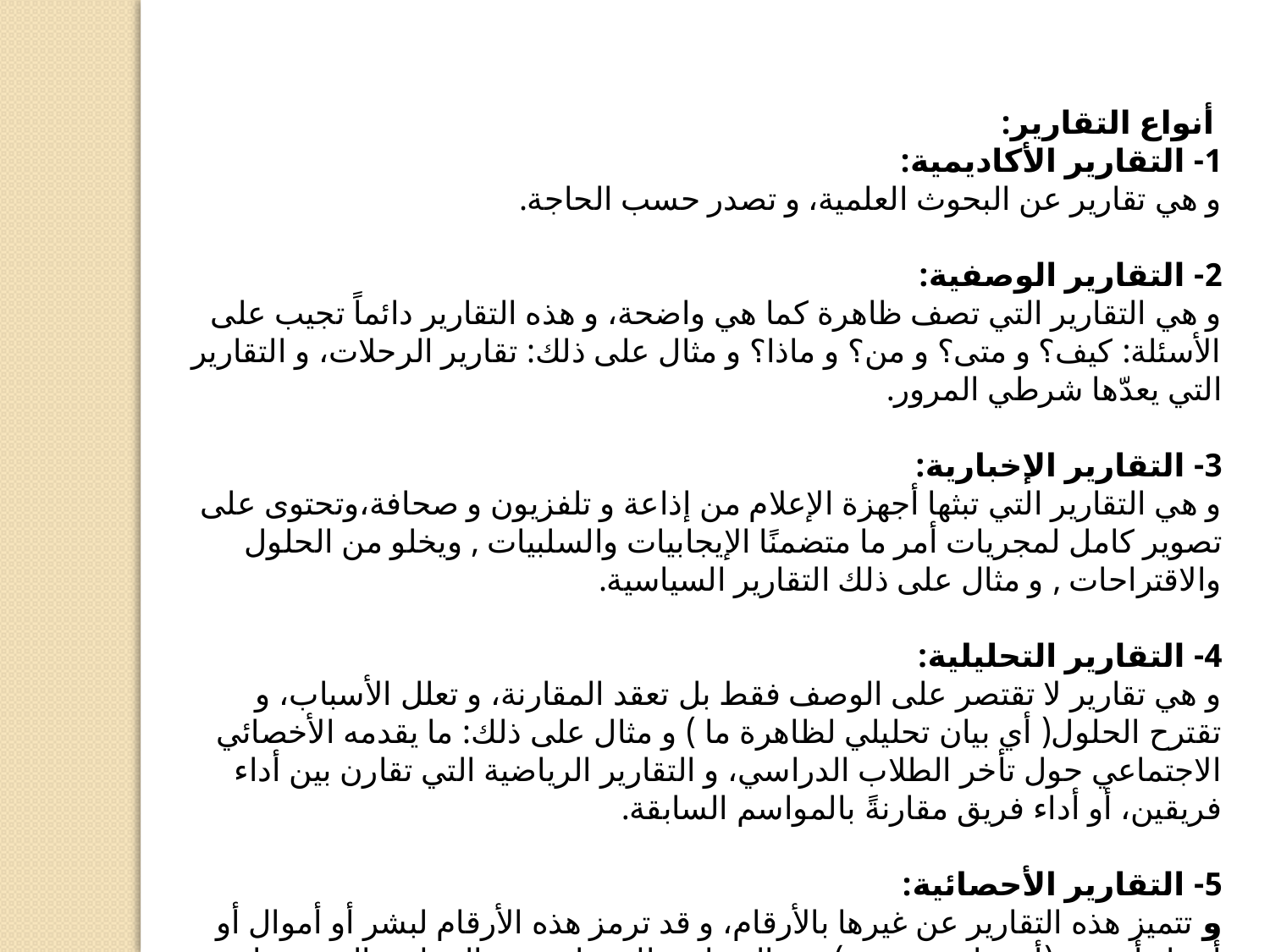

أنواع التقارير:
1- التقارير الأكاديمية:
و هي تقارير عن البحوث العلمية، و تصدر حسب الحاجة.
2- التقارير الوصفية:
و هي التقارير التي تصف ظاهرة كما هي واضحة، و هذه التقارير دائماً تجيب على الأسئلة: كيف؟ و متى؟ و من؟ و ماذا؟ و مثال على ذلك: تقارير الرحلات، و التقارير التي يعدّها شرطي المرور.
3- التقارير الإخبارية:
و هي التقارير التي تبثها أجهزة الإعلام من إذاعة و تلفزيون و صحافة،وتحتوى على تصوير كامل لمجريات أمر ما متضمنًا الإيجابيات والسلبيات , ويخلو من الحلول والاقتراحات , و مثال على ذلك التقارير السياسية.
4- التقارير التحليلية:
و هي تقارير لا تقتصر على الوصف فقط بل تعقد المقارنة، و تعلل الأسباب، و تقترح الحلول( أي بيان تحليلي لظاهرة ما ) و مثال على ذلك: ما يقدمه الأخصائي الاجتماعي حول تأخر الطلاب الدراسي، و التقارير الرياضية التي تقارن بين أداء فريقين، أو أداء فريق مقارنةً بالمواسم السابقة.

5- التقارير الأحصائية:
و تتميز هذه التقارير عن غيرها بالأرقام، و قد ترمز هذه الأرقام لبشر أو أموال أو أشياء أخرى، (أي بيان وتوضيح) و مثال على ذلك: ما تقدمه البنوك و المؤسسات المالية سنوياً عن أوضاعها.